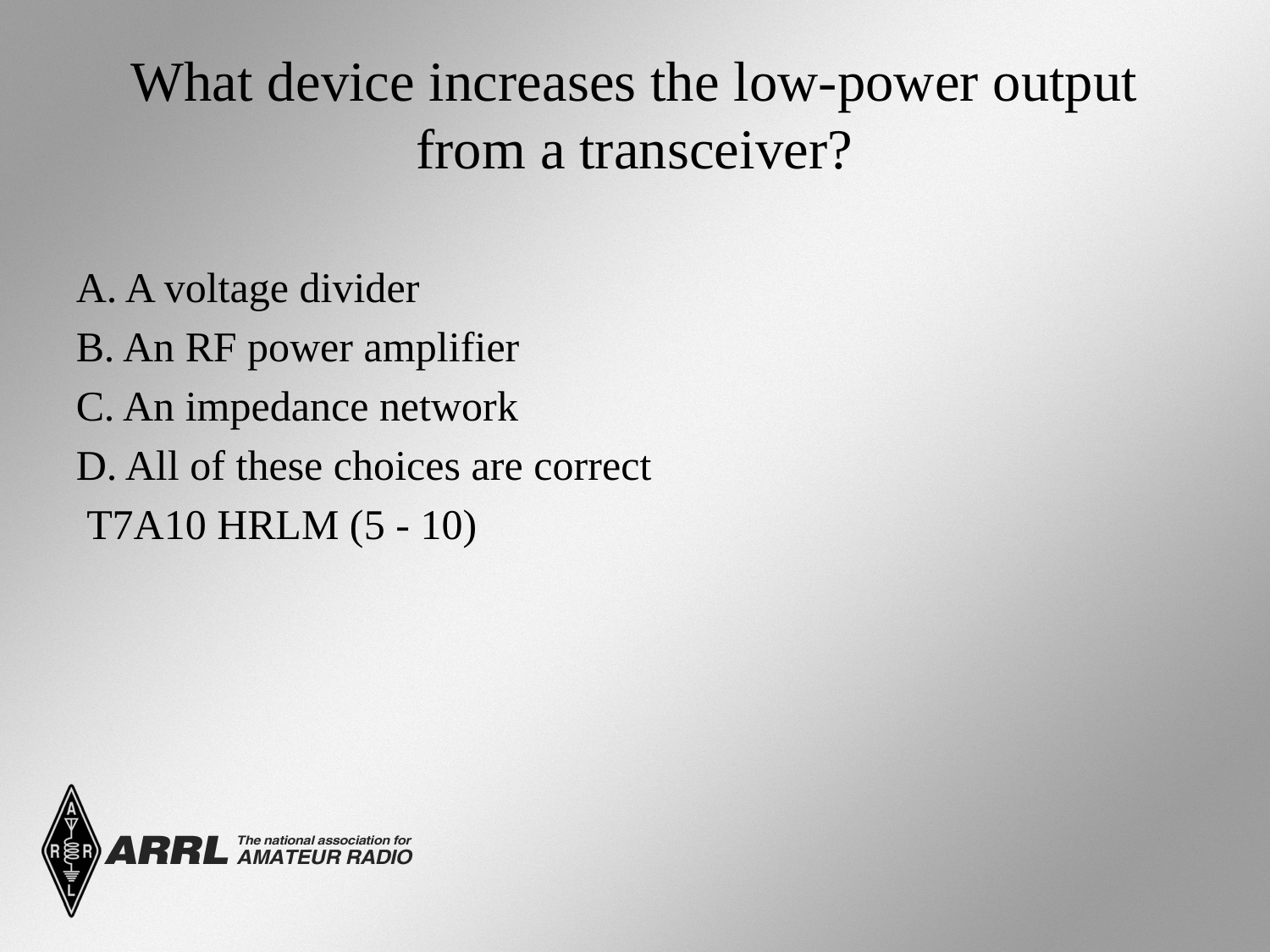

# What device increases the low-power output from a transceiver?
A. A voltage divider
B. An RF power amplifier
C. An impedance network
D. All of these choices are correct
 T7A10 HRLM (5 - 10)